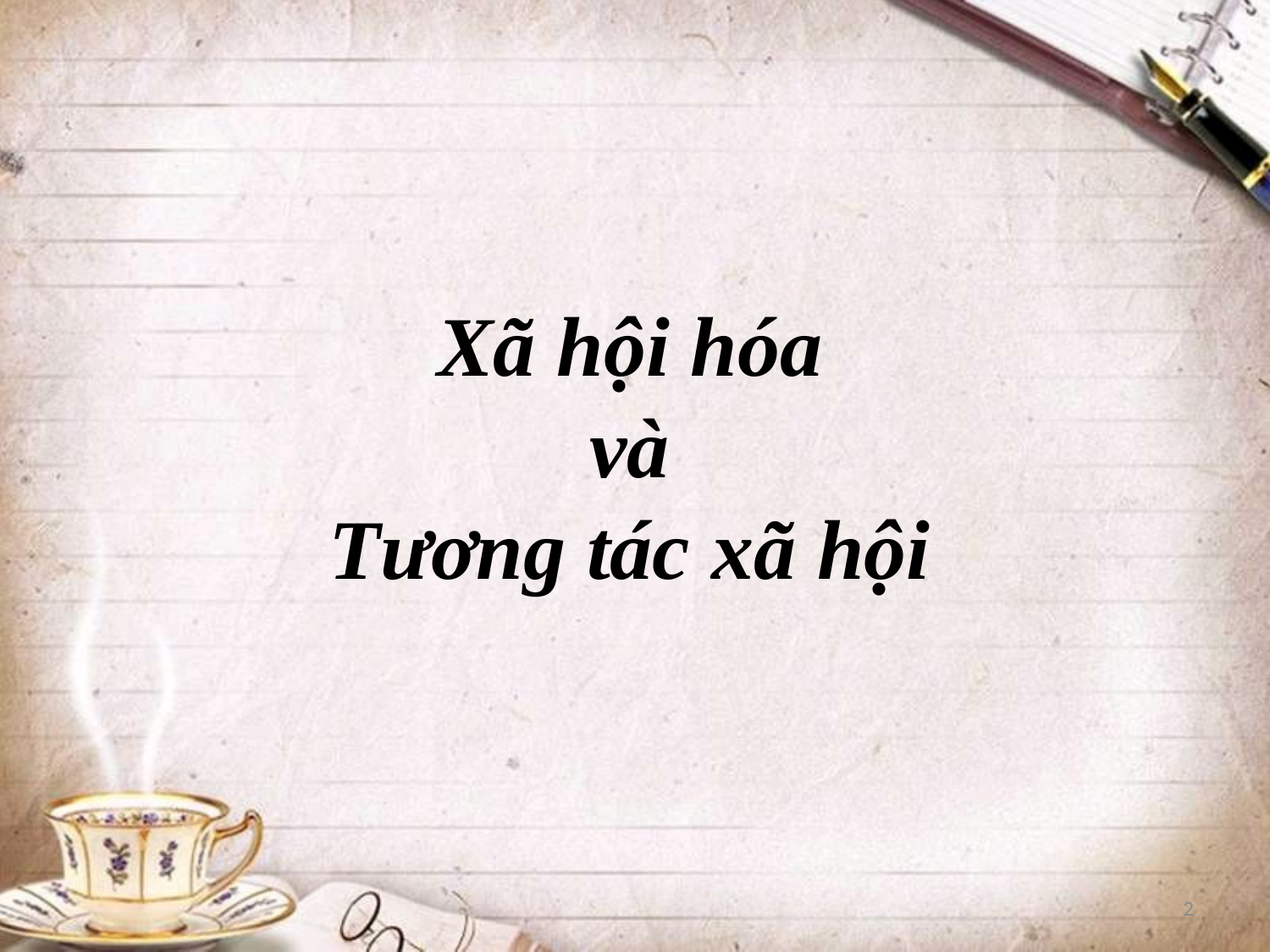

Xã hội hóa
và
Tương tác xã hội
2